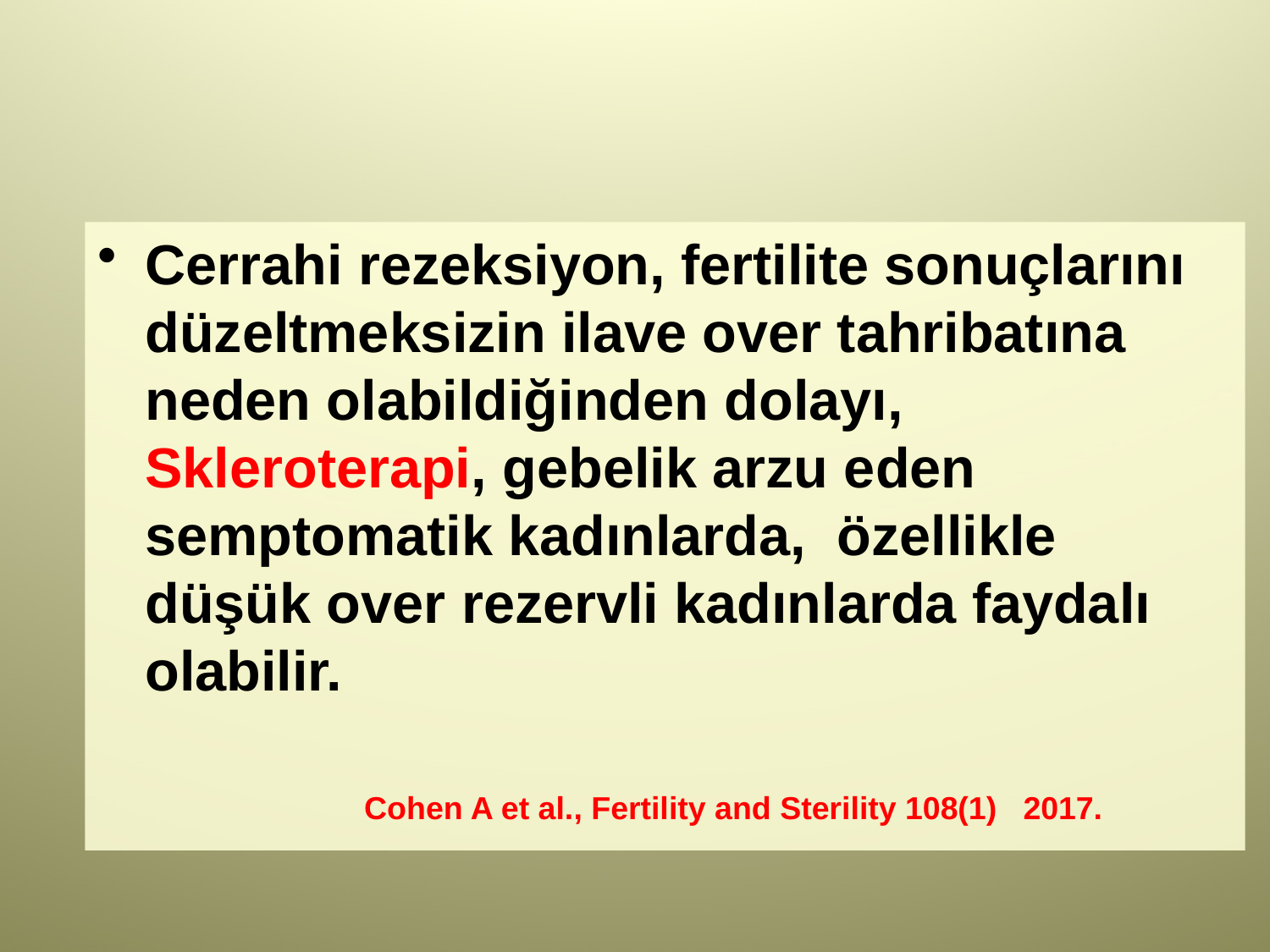

#
Cerrahi rezeksiyon, fertilite sonuçlarını düzeltmeksizin ilave over tahribatına neden olabildiğinden dolayı, Skleroterapi, gebelik arzu eden semptomatik kadınlarda,  özellikle düşük over rezervli kadınlarda faydalı olabilir.

                              Cohen A et al., Fertility and Sterility 108(1)   2017.